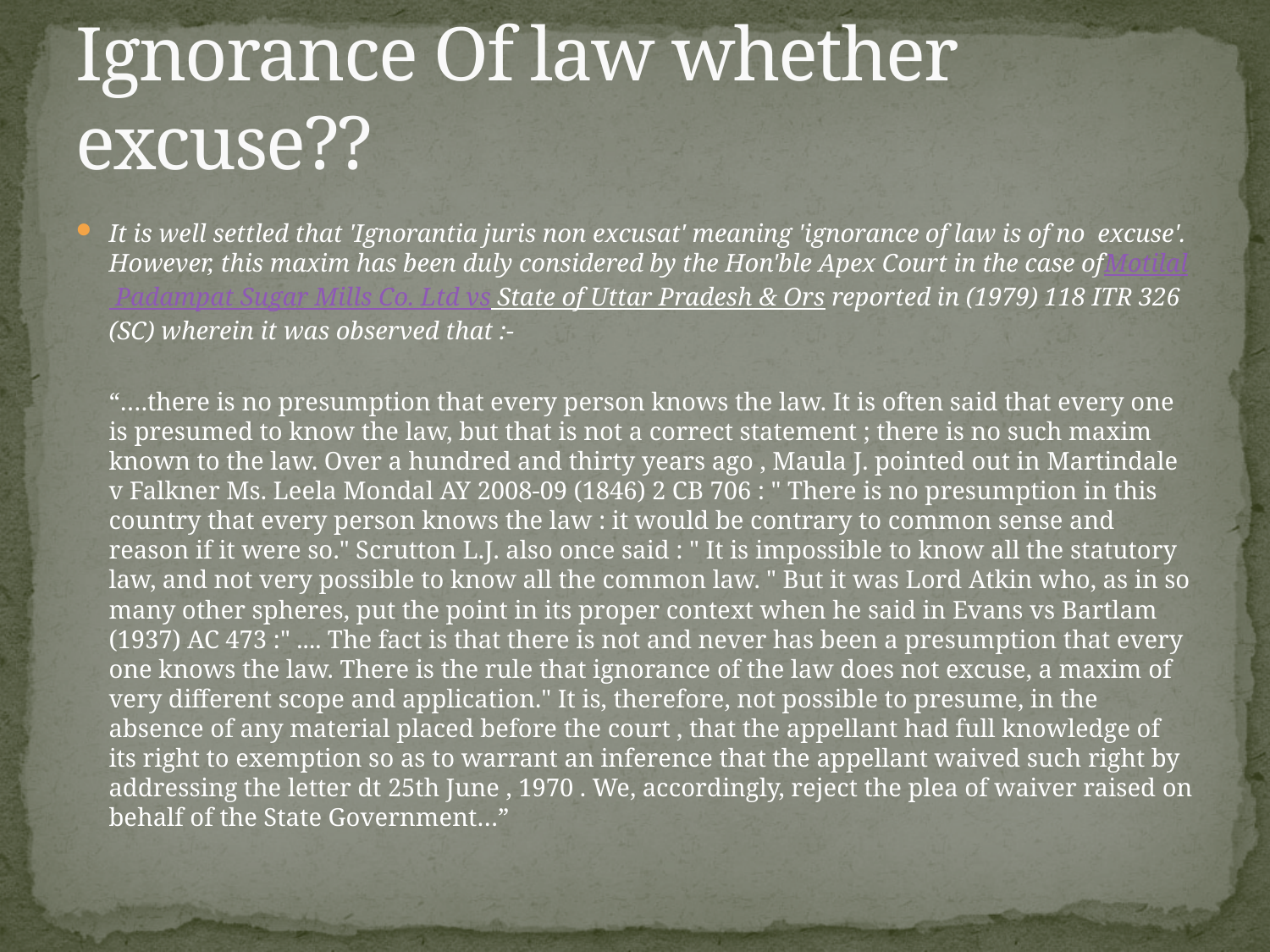

# Ignorance Of law whether excuse??
It is well settled that 'Ignorantia juris non excusat' meaning 'ignorance of law is of no  excuse'. However, this maxim has been duly considered by the Hon'ble Apex Court in the case ofMotilal Padampat Sugar Mills Co. Ltd vs State of Uttar Pradesh & Ors reported in (1979) 118 ITR 326 (SC) wherein it was observed that :-

	“….there is no presumption that every person knows the law. It is often said that every one is presumed to know the law, but that is not a correct statement ; there is no such maxim known to the law. Over a hundred and thirty years ago , Maula J. pointed out in Martindale v Falkner Ms. Leela Mondal AY 2008-09 (1846) 2 CB 706 : " There is no presumption in this country that every person knows the law : it would be contrary to common sense and reason if it were so." Scrutton L.J. also once said : " It is impossible to know all the statutory law, and not very possible to know all the common law. " But it was Lord Atkin who, as in so many other spheres, put the point in its proper context when he said in Evans vs Bartlam (1937) AC 473 :" .... The fact is that there is not and never has been a presumption that every one knows the law. There is the rule that ignorance of the law does not excuse, a maxim of very different scope and application." It is, therefore, not possible to presume, in the absence of any material placed before the court , that the appellant had full knowledge of its right to exemption so as to warrant an inference that the appellant waived such right by addressing the letter dt 25th June , 1970 . We, accordingly, reject the plea of waiver raised on behalf of the State Government…”